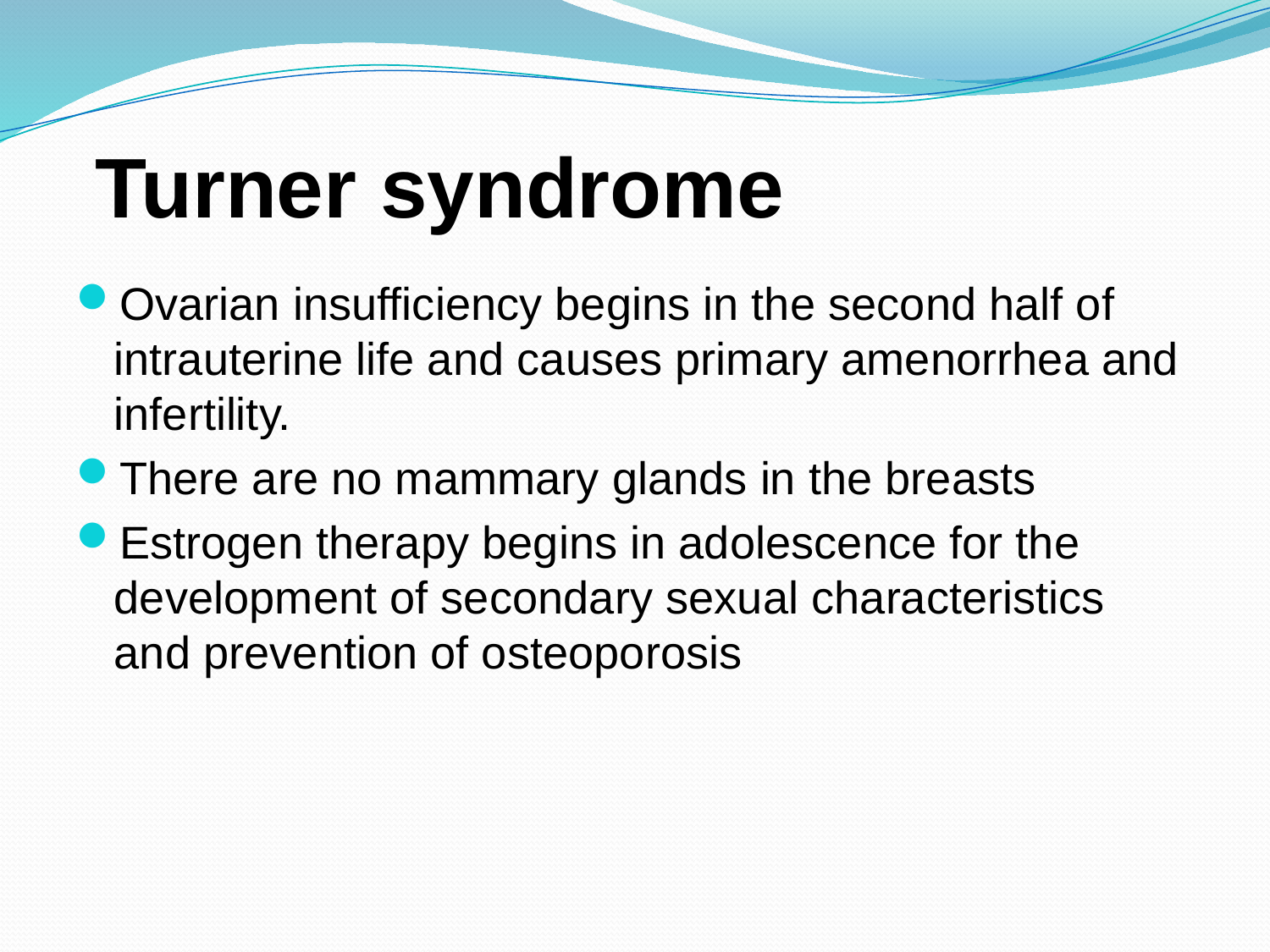

# Turner syndrome
Ovarian insufficiency begins in the second half of intrauterine life and causes primary amenorrhea and infertility.
There are no mammary glands in the breasts
Estrogen therapy begins in adolescence for the development of secondary sexual characteristics and prevention of osteoporosis